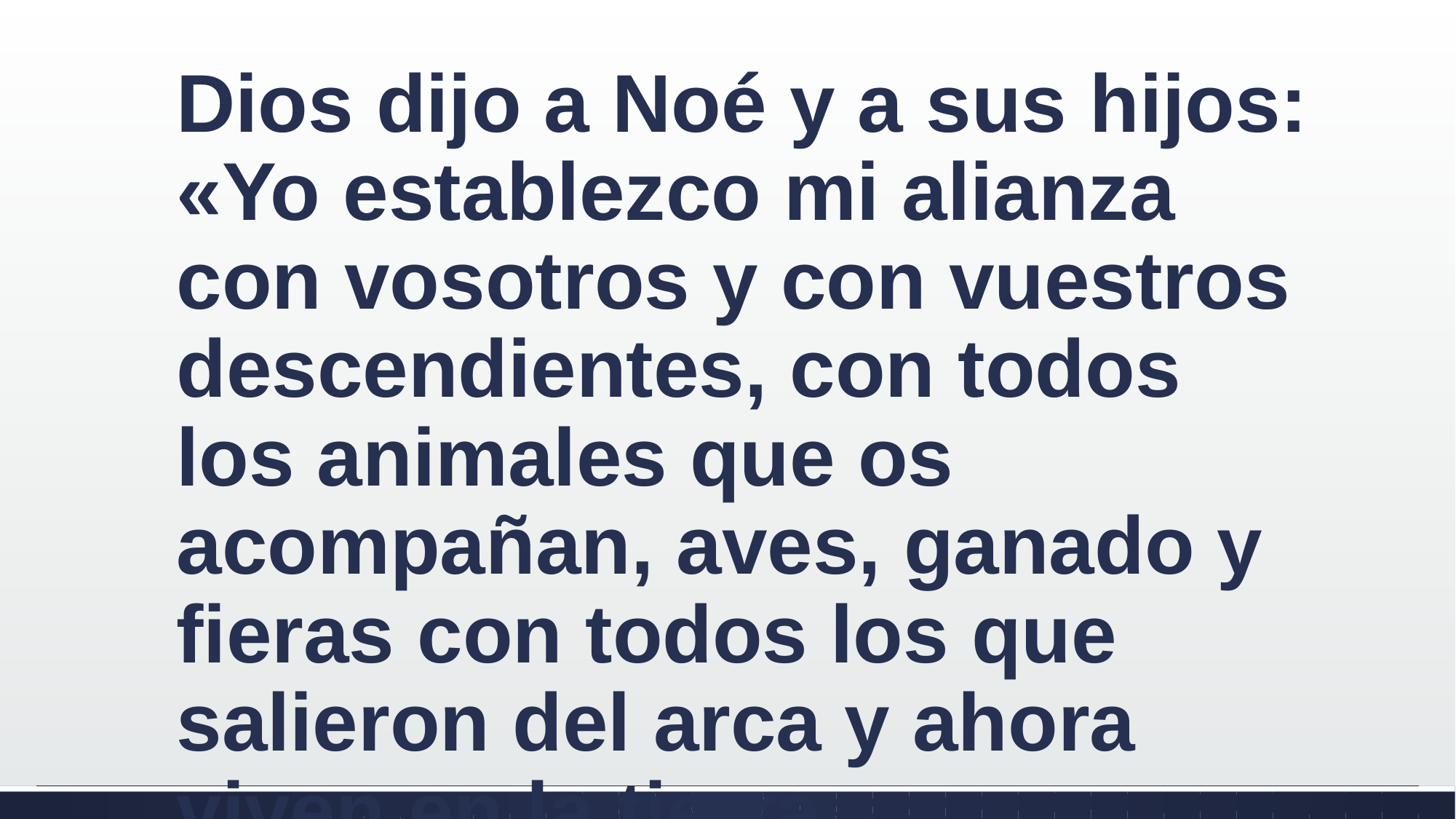

#
Dios dijo a Noé y a sus hijos: «Yo establezco mi alianza con vosotros y con vuestros descendientes, con todos los animales que os acompañan, aves, ganado y fieras con todos los que salieron del arca y ahora viven en la tierra.